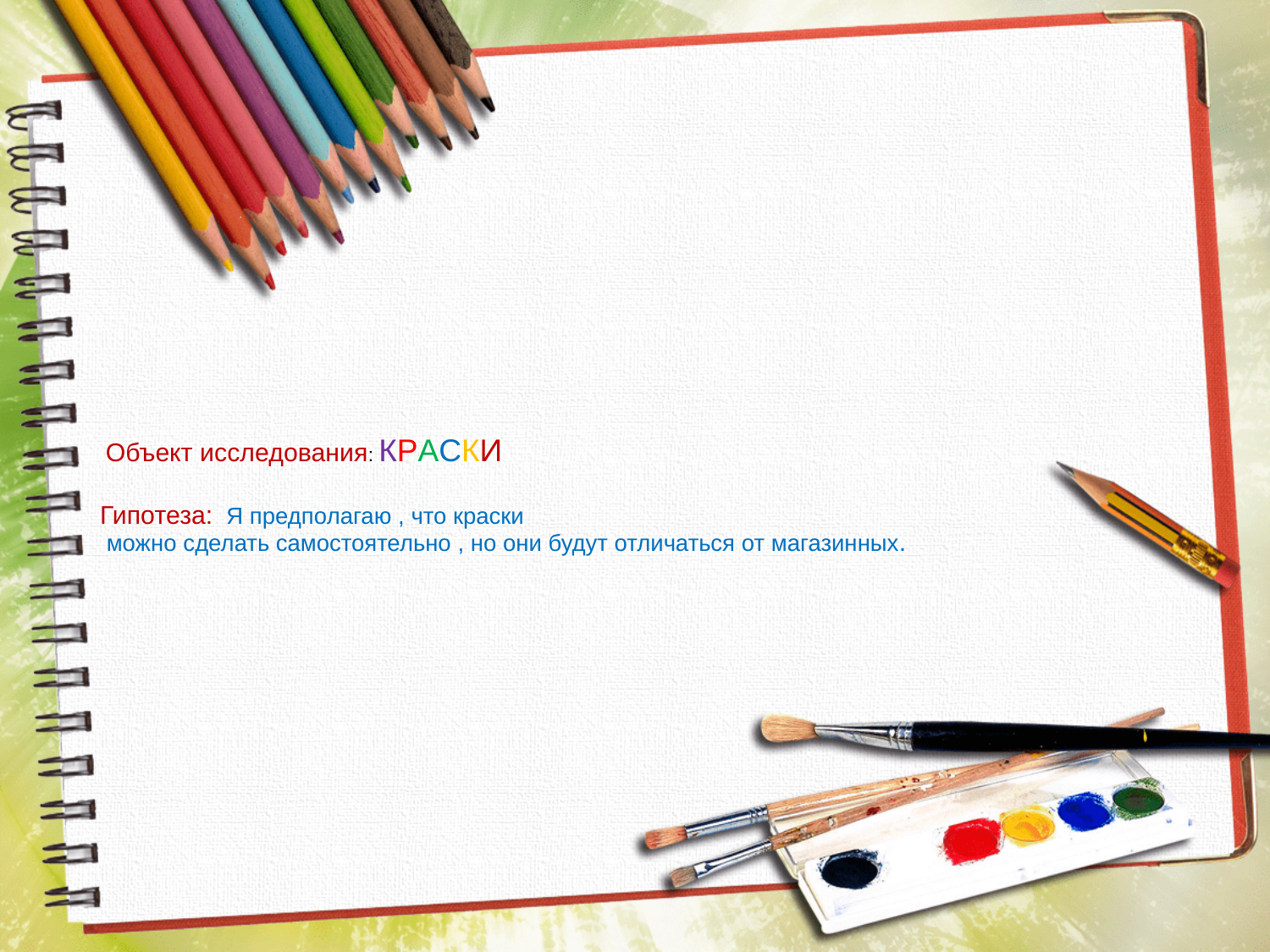

# Объект исследования: КРАСКИ Гипотеза:  Я предполагаю , что краски можно сделать самостоятельно , но они будут отличаться от магазинных.